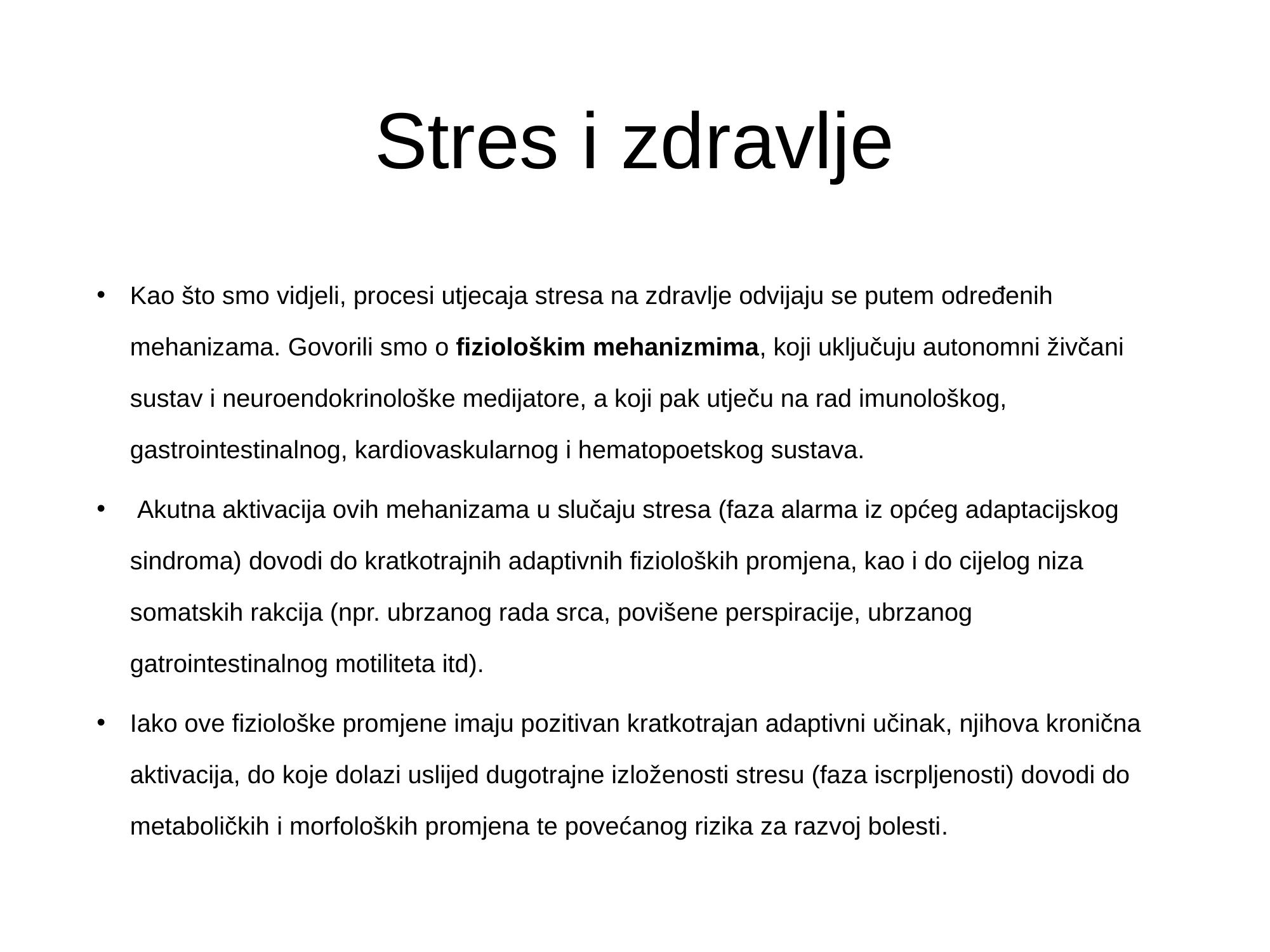

# Stres i zdravlje
Kao što smo vidjeli, procesi utjecaja stresa na zdravlje odvijaju se putem određenih mehanizama. Govorili smo o fiziološkim mehanizmima, koji uključuju autonomni živčani sustav i neuroendokrinološke medijatore, a koji pak utječu na rad imunološkog, gastrointestinalnog, kardiovaskularnog i hematopoetskog sustava.
 Akutna aktivacija ovih mehanizama u slučaju stresa (faza alarma iz općeg adaptacijskog sindroma) dovodi do kratkotrajnih adaptivnih fizioloških promjena, kao i do cijelog niza somatskih rakcija (npr. ubrzanog rada srca, povišene perspiracije, ubrzanog gatrointestinalnog motiliteta itd).
Iako ove fiziološke promjene imaju pozitivan kratkotrajan adaptivni učinak, njihova kronična aktivacija, do koje dolazi uslijed dugotrajne izloženosti stresu (faza iscrpljenosti) dovodi do metaboličkih i morfoloških promjena te povećanog rizika za razvoj bolesti.